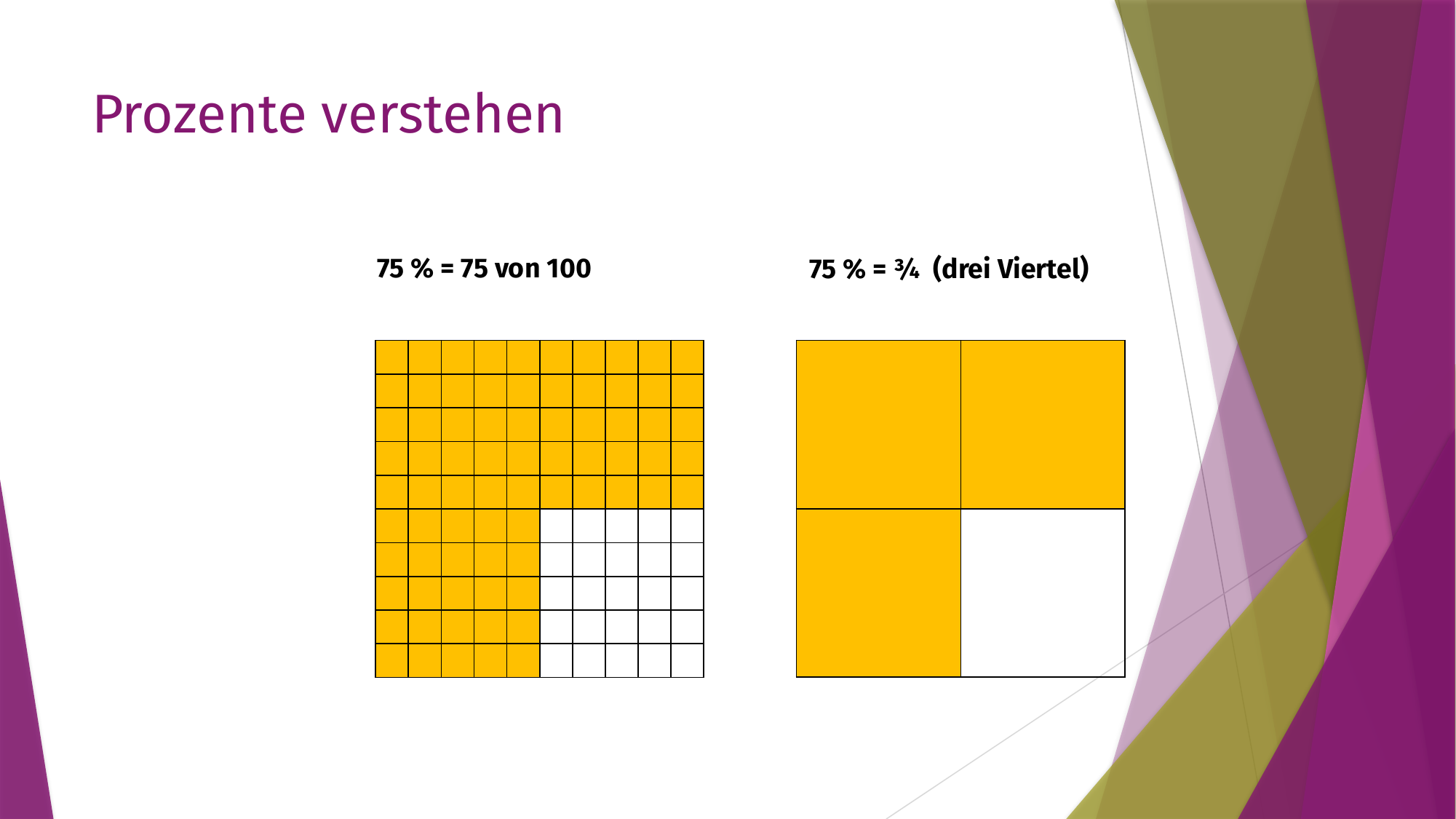

# Prozente verstehen
75 % = 75 von 100
75 % = ¾  (drei Viertel)
|  |  |  |  |  |  |  |  |  |  |
| --- | --- | --- | --- | --- | --- | --- | --- | --- | --- |
|  |  |  |  |  |  |  |  |  |  |
|  |  |  |  |  |  |  |  |  |  |
|  |  |  |  |  |  |  |  |  |  |
|  |  |  |  |  |  |  |  |  |  |
|  |  |  |  |  |  |  |  |  |  |
|  |  |  |  |  |  |  |  |  |  |
|  |  |  |  |  |  |  |  |  |  |
|  |  |  |  |  |  |  |  |  |  |
|  |  |  |  |  |  |  |  |  |  |
|  |  |  |  |  |  |  |  |  |  |
| --- | --- | --- | --- | --- | --- | --- | --- | --- | --- |
|  |  |  |  |  |  |  |  |  |  |
|  |  |  |  |  |  |  |  |  |  |
|  |  |  |  |  |  |  |  |  |  |
|  |  |  |  |  |  |  |  |  |  |
|  |  |  |  |  |  |  |  |  |  |
|  |  |  |  |  |  |  |  |  |  |
|  |  |  |  |  |  |  |  |  |  |
|  |  |  |  |  |  |  |  |  |  |
|  |  |  |  |  |  |  |  |  |  |